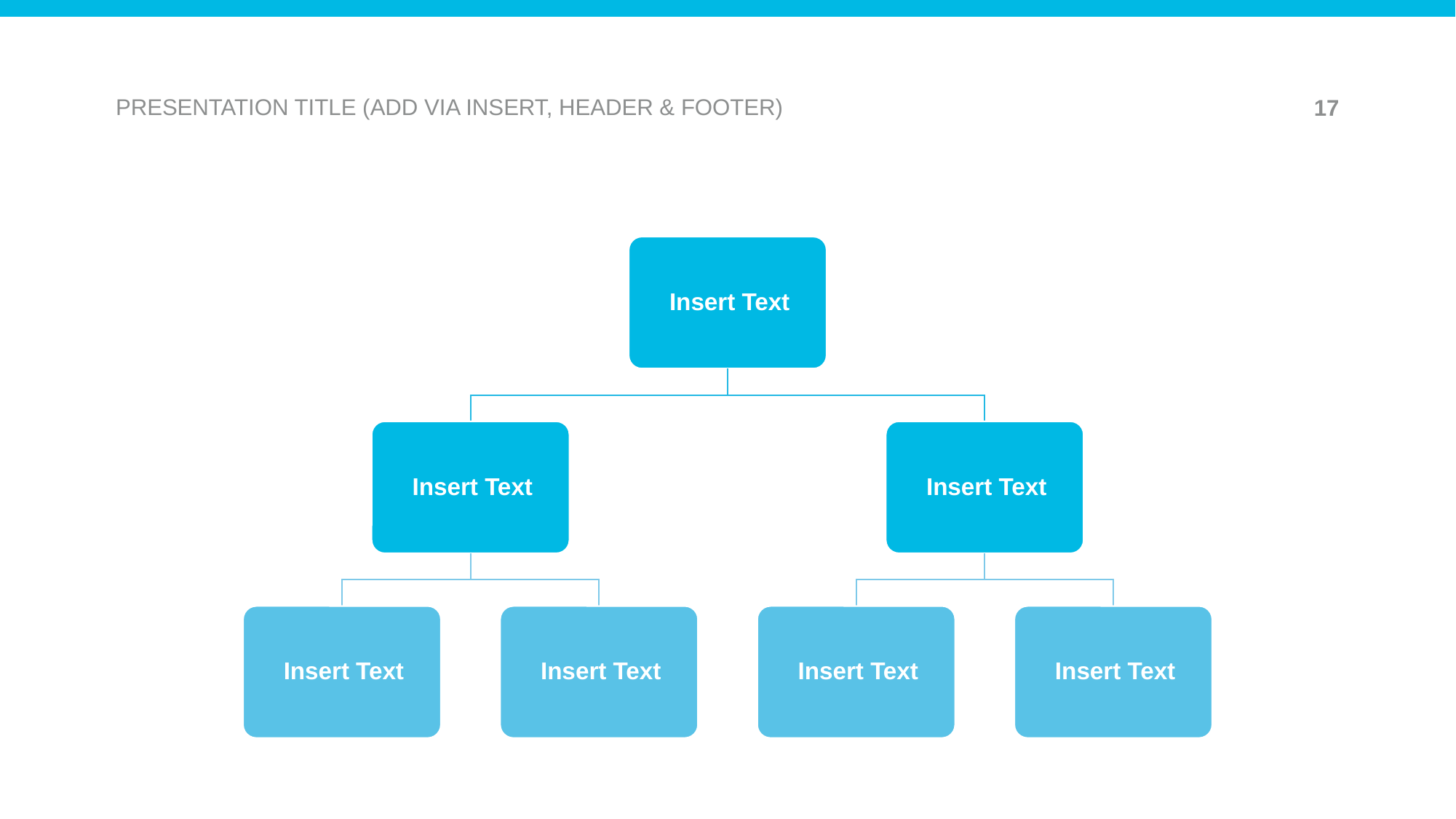

PRESENTATION TITLE (ADD VIA INSERT, HEADER & FOOTER)
17
Insert Text
Insert Text
Insert Text
Insert Text
Insert Text
Insert Text
Insert Text